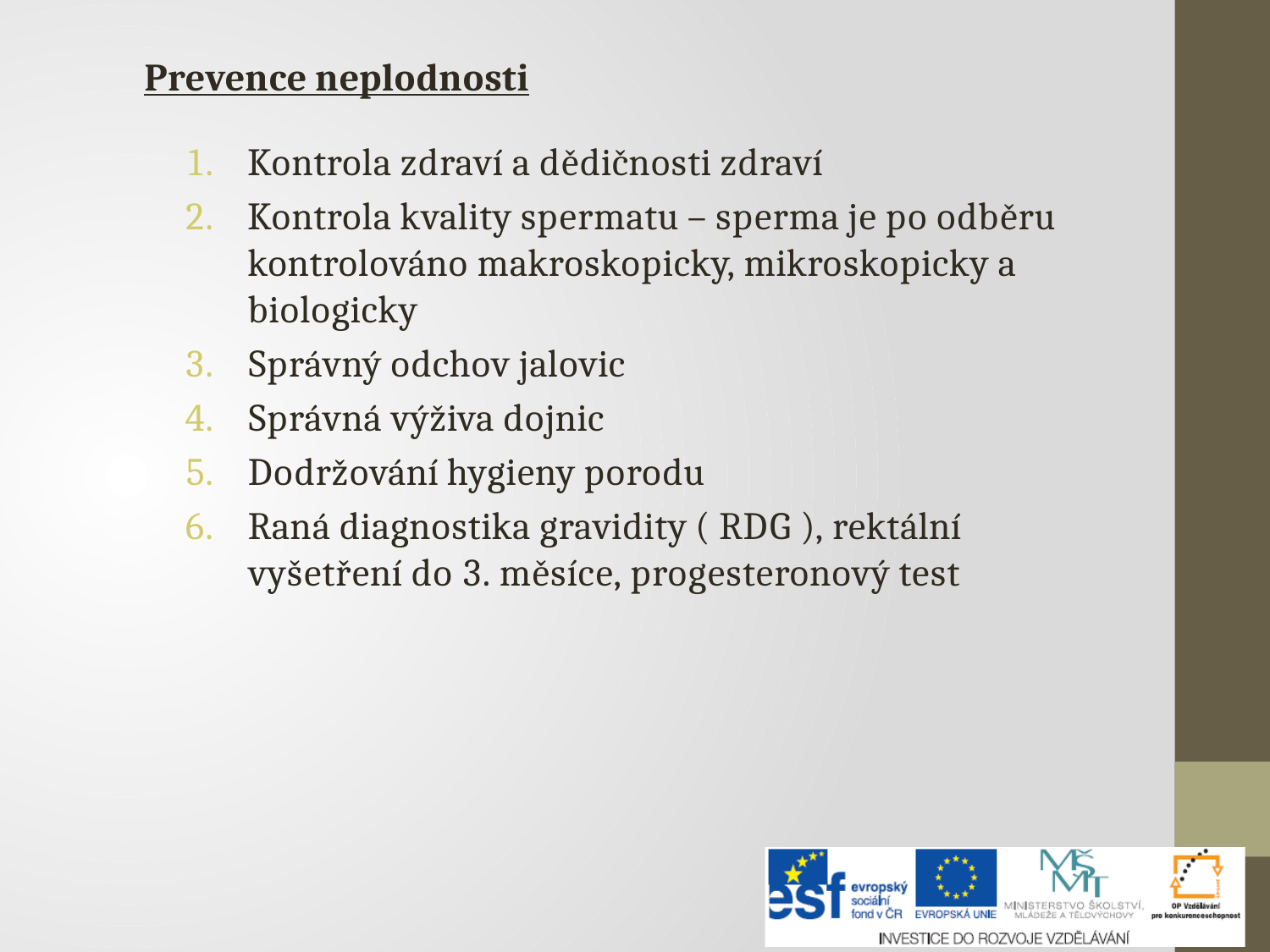

Prevence neplodnosti

Kontrola zdraví a dědičnosti zdraví
Kontrola kvality spermatu – sperma je po odběru kontrolováno makroskopicky, mikroskopicky a biologicky
Správný odchov jalovic
Správná výživa dojnic
Dodržování hygieny porodu
Raná diagnostika gravidity ( RDG ), rektální vyšetření do 3. měsíce, progesteronový test